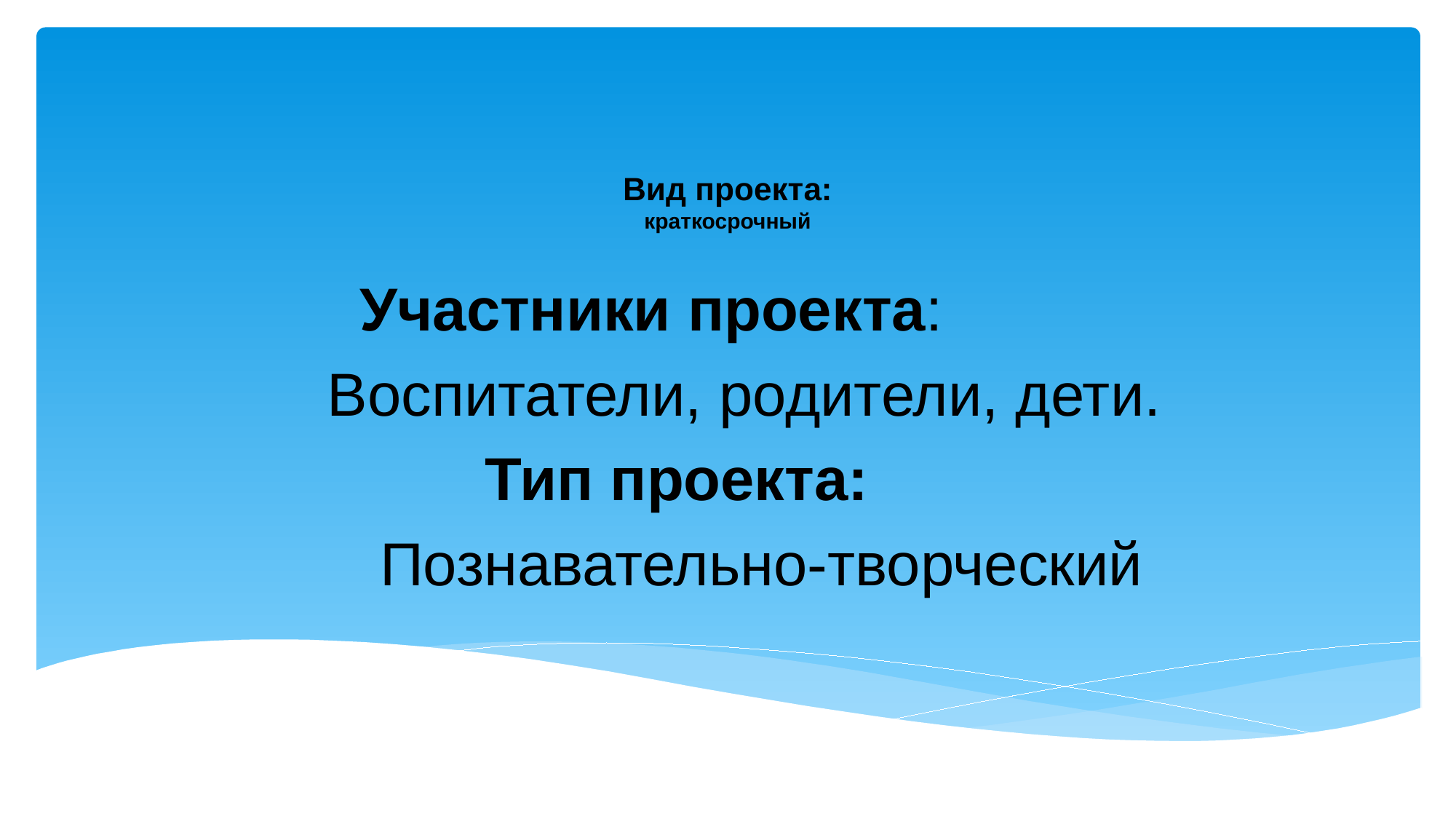

# Вид проекта: краткосрочный
Участники проекта:
  Воспитатели, родители, дети.
Тип проекта:
    Познавательно-творческий